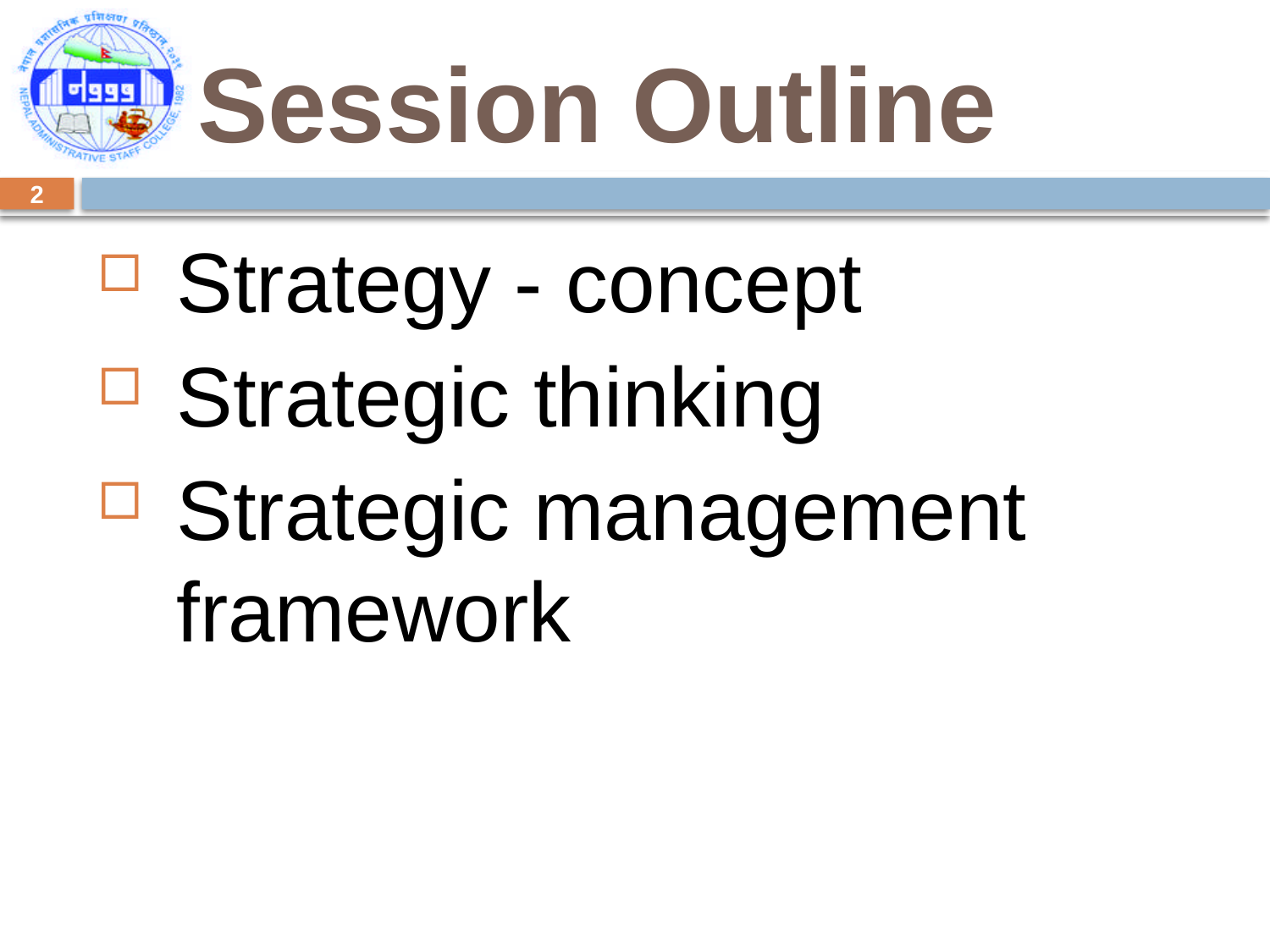

# Session Outline
2
Strategy - concept
Strategic thinking
Strategic management framework